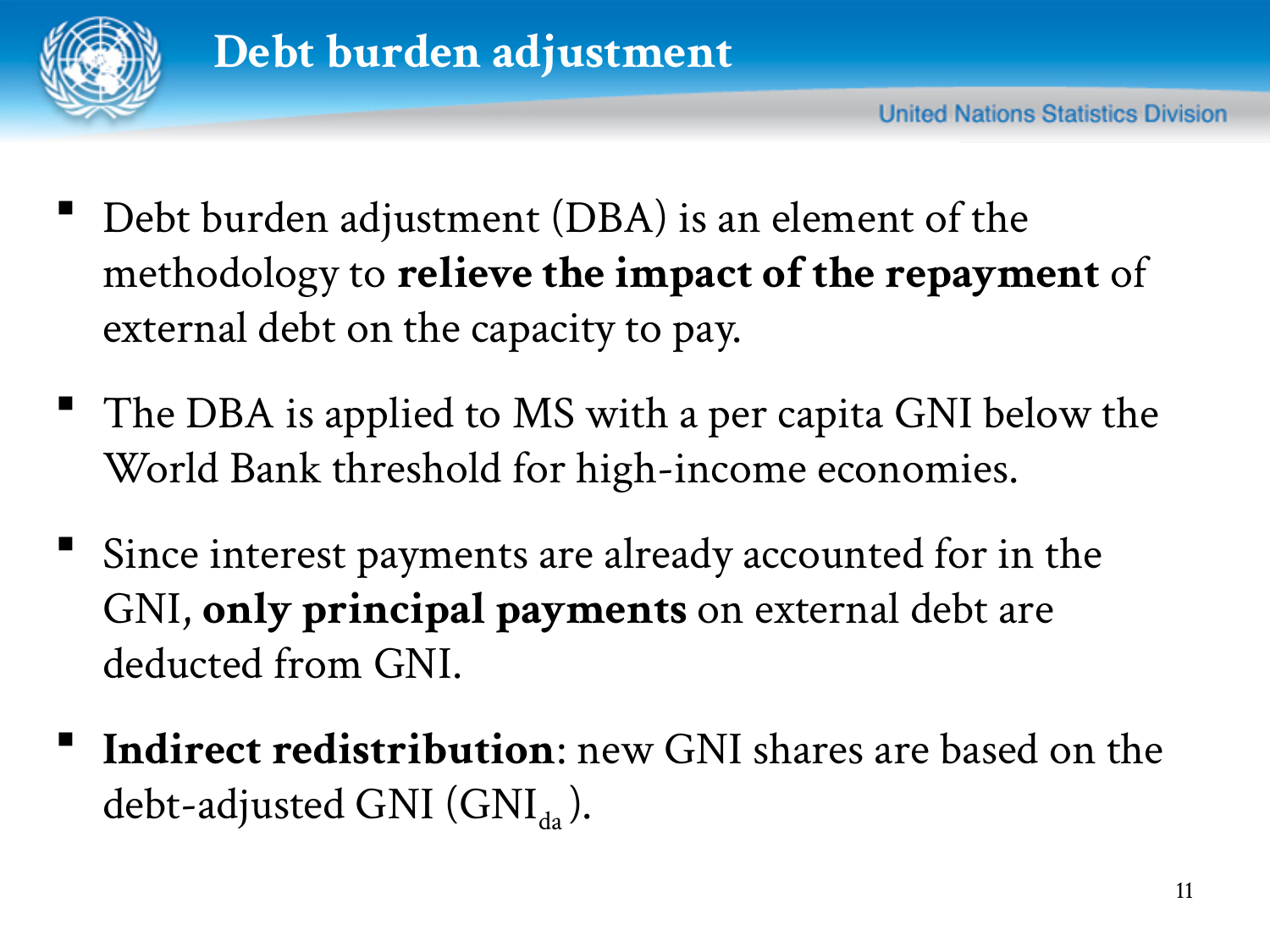

# Debt burden adjustment
Debt burden adjustment (DBA) is an element of the methodology to relieve the impact of the repayment of external debt on the capacity to pay.
The DBA is applied to MS with a per capita GNI below the World Bank threshold for high-income economies.
Since interest payments are already accounted for in the GNI, only principal payments on external debt are deducted from GNI.
Indirect redistribution: new GNI shares are based on the debt-adjusted GNI (GNIda ).
11